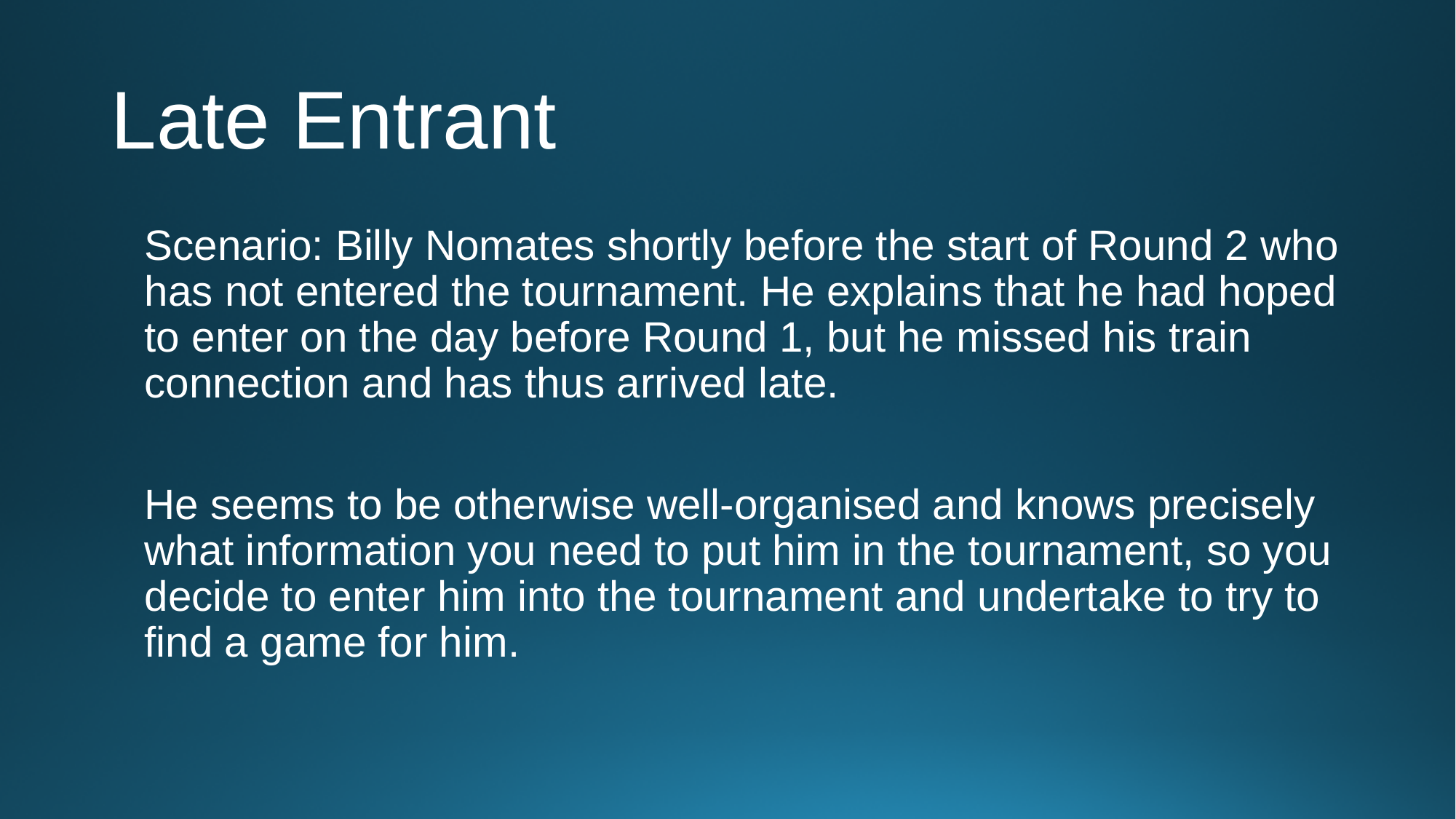

# Late Entrant
Scenario: Billy Nomates shortly before the start of Round 2 who has not entered the tournament. He explains that he had hoped to enter on the day before Round 1, but he missed his train connection and has thus arrived late.

He seems to be otherwise well-organised and knows precisely what information you need to put him in the tournament, so you decide to enter him into the tournament and undertake to try to find a game for him.